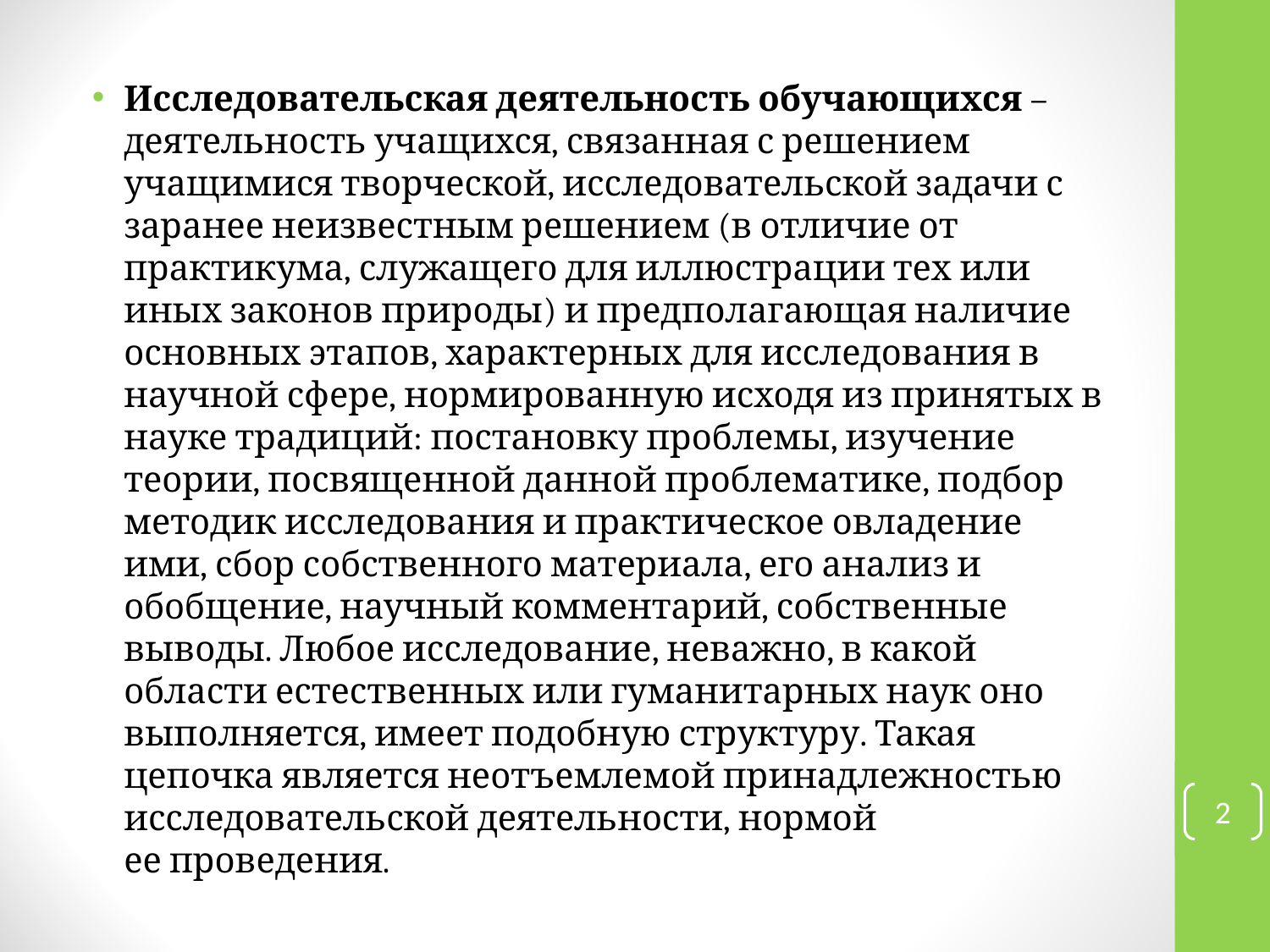

Исследовательская деятельность обучающихся – деятельность учащихся, связанная с решением учащимися творческой, исследовательской задачи с заранее неизвестным решением (в отличие от практикума, служащего для иллюстрации тех или иных законов природы) и предполагающая наличие основных этапов, характерных для исследования в научной сфере, нормированную исходя из принятых в науке традиций: постановку проблемы, изучение теории, посвященной данной проблематике, подбор методик исследования и практическое овладение ими, сбор собственного материала, его анализ и обобщение, научный комментарий, собственные выводы. Любое исследование, неважно, в какой области естественных или гуманитарных наук оно выполняется, имеет подобную структуру. Такая цепочка является неотъемлемой принадлежностью исследовательской деятельности, нормой ее проведения.

2